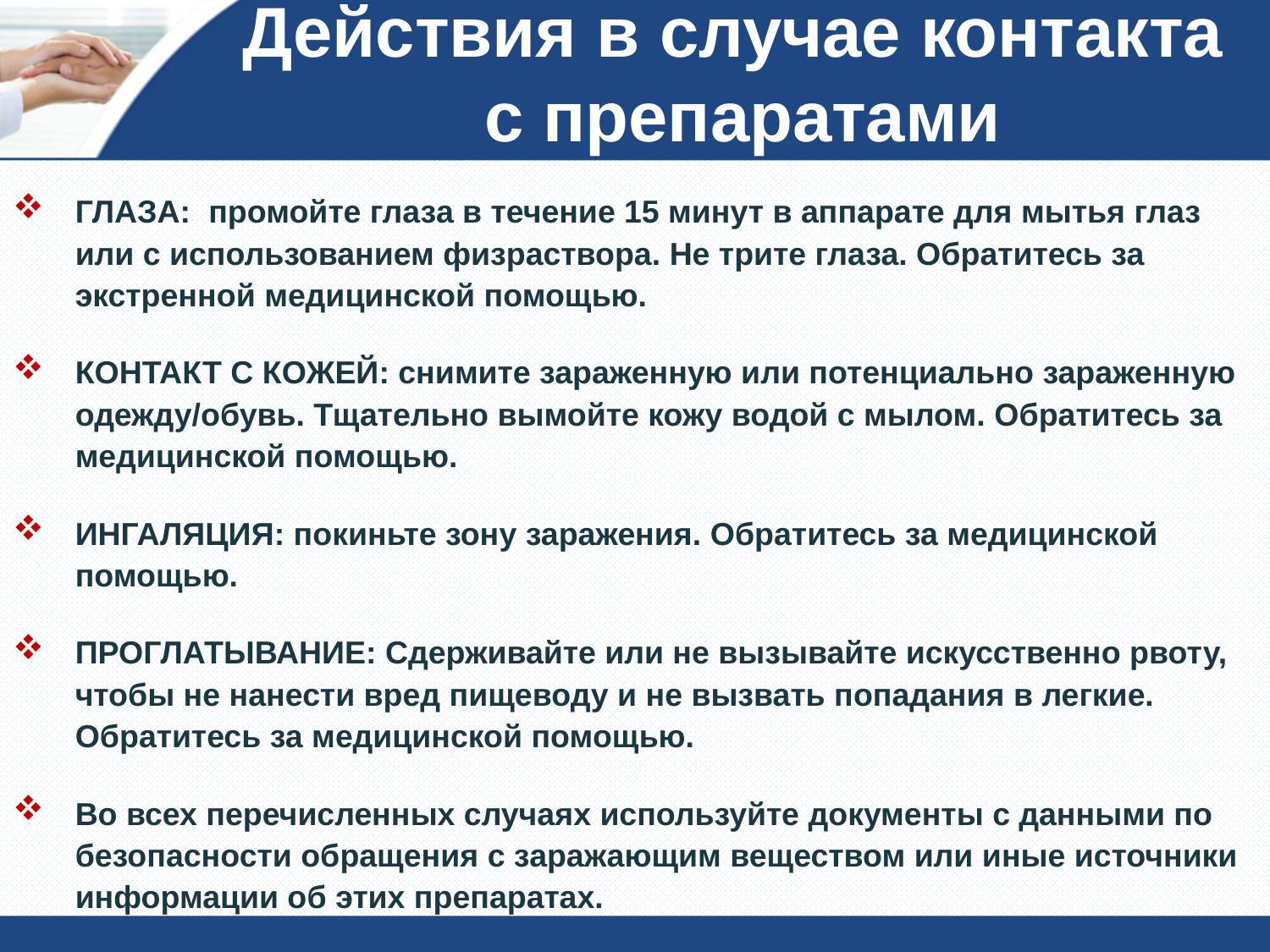

# Действия в случае контакта  с препаратами
ГЛАЗА:  промойте глаза в течение 15 минут в аппарате для мытья глаз или с использованием физраствора. Не трите глаза. Обратитесь за экстренной медицинской помощью.
КОНТАКТ С КОЖЕЙ: снимите зараженную или потенциально зараженную одежду/обувь. Тщательно вымойте кожу водой с мылом. Обратитесь за медицинской помощью.
ИНГАЛЯЦИЯ: покиньте зону заражения. Обратитесь за медицинской помощью.
ПРОГЛАТЫВАНИЕ: Сдерживайте или не вызывайте искусственно рвоту, чтобы не нанести вред пищеводу и не вызвать попадания в легкие. Обратитесь за медицинской помощью.
Во всех перечисленных случаях используйте документы с данными по безопасности обращения с заражающим веществом или иные источники информации об этих препаратах.